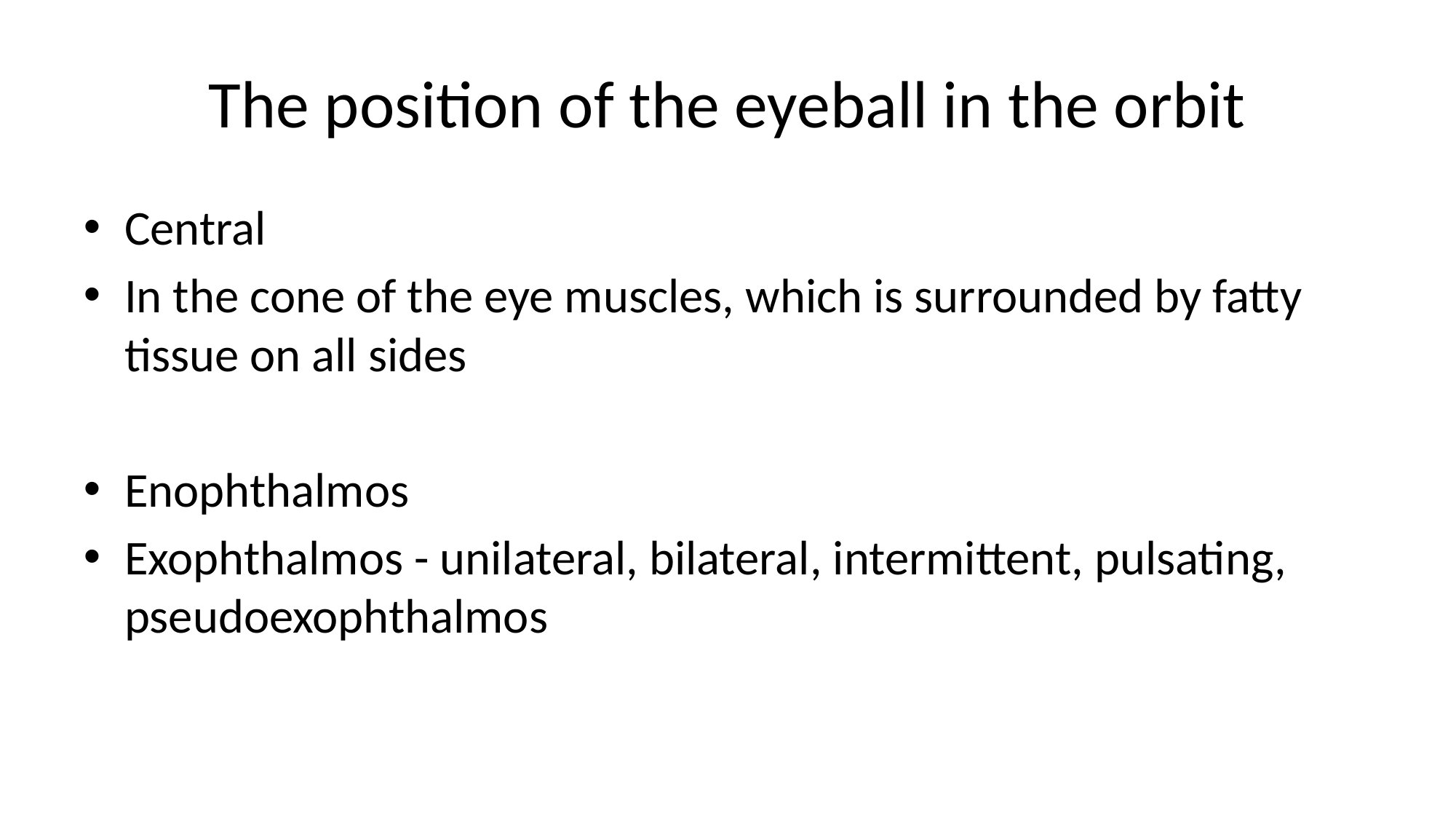

# The position of the eyeball in the orbit
Central
In the cone of the eye muscles, which is surrounded by fatty tissue on all sides

Enophthalmos
Exophthalmos - unilateral, bilateral, intermittent, pulsating, pseudoexophthalmos